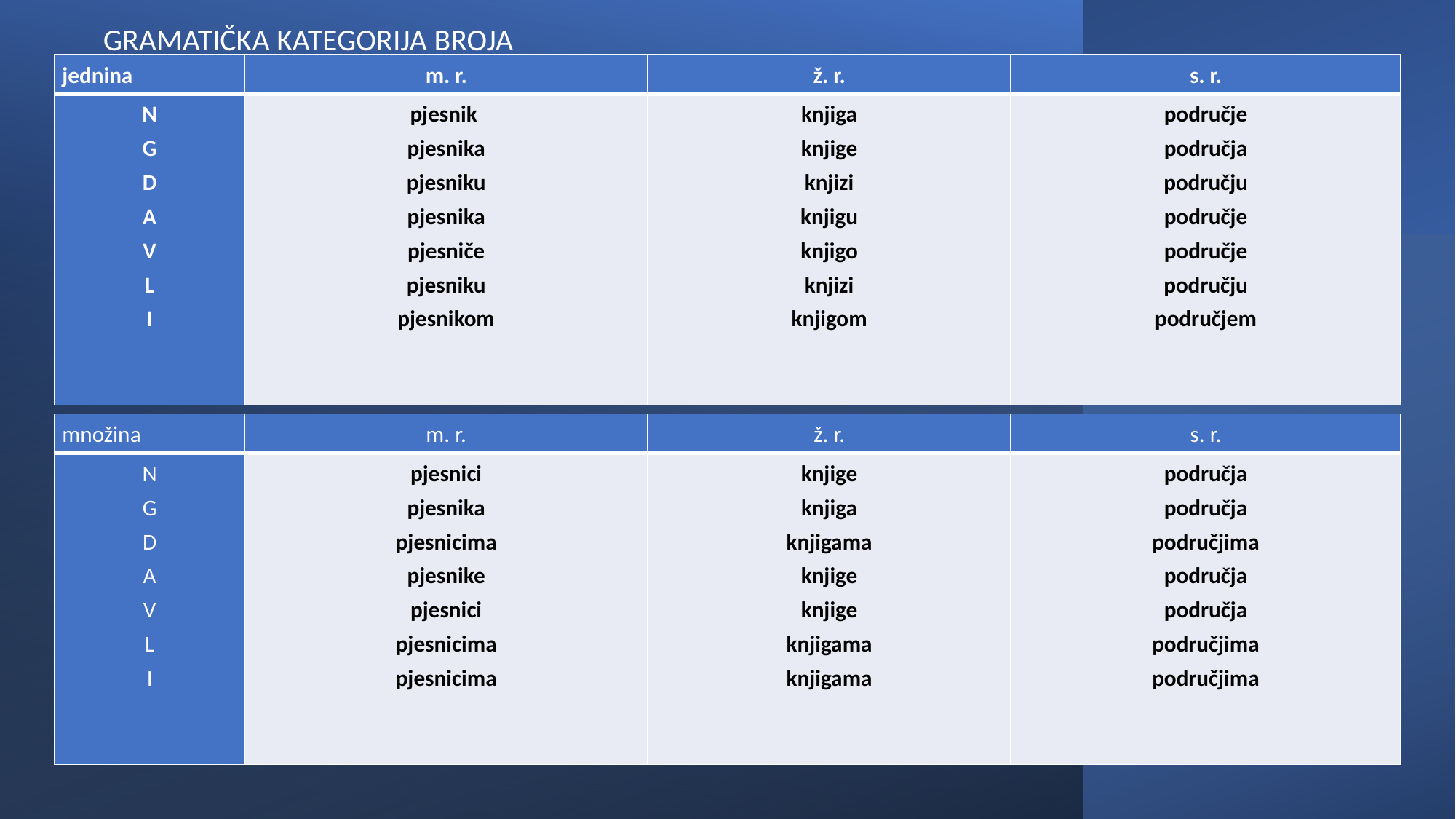

GRAMATIČKA KATEGORIJA BROJA
| jednina | m. r. | ž. r. | s. r. |
| --- | --- | --- | --- |
| N G D A V L I | pjesnik  pjesnika pjesniku pjesnika pjesniče pjesniku pjesnikom | knjiga knjige knjizi knjigu knjigo knjizi knjigom | područje područja području područje područje području područjem |
| množina | m. r. | ž. r. | s. r. |
| --- | --- | --- | --- |
| N G D A V L I | pjesnici pjesnika pjesnicima pjesnike pjesnici pjesnicima pjesnicima | knjige knjiga knjigama knjige knjige knjigama knjigama | područja područja područjima područja područja područjima područjima |